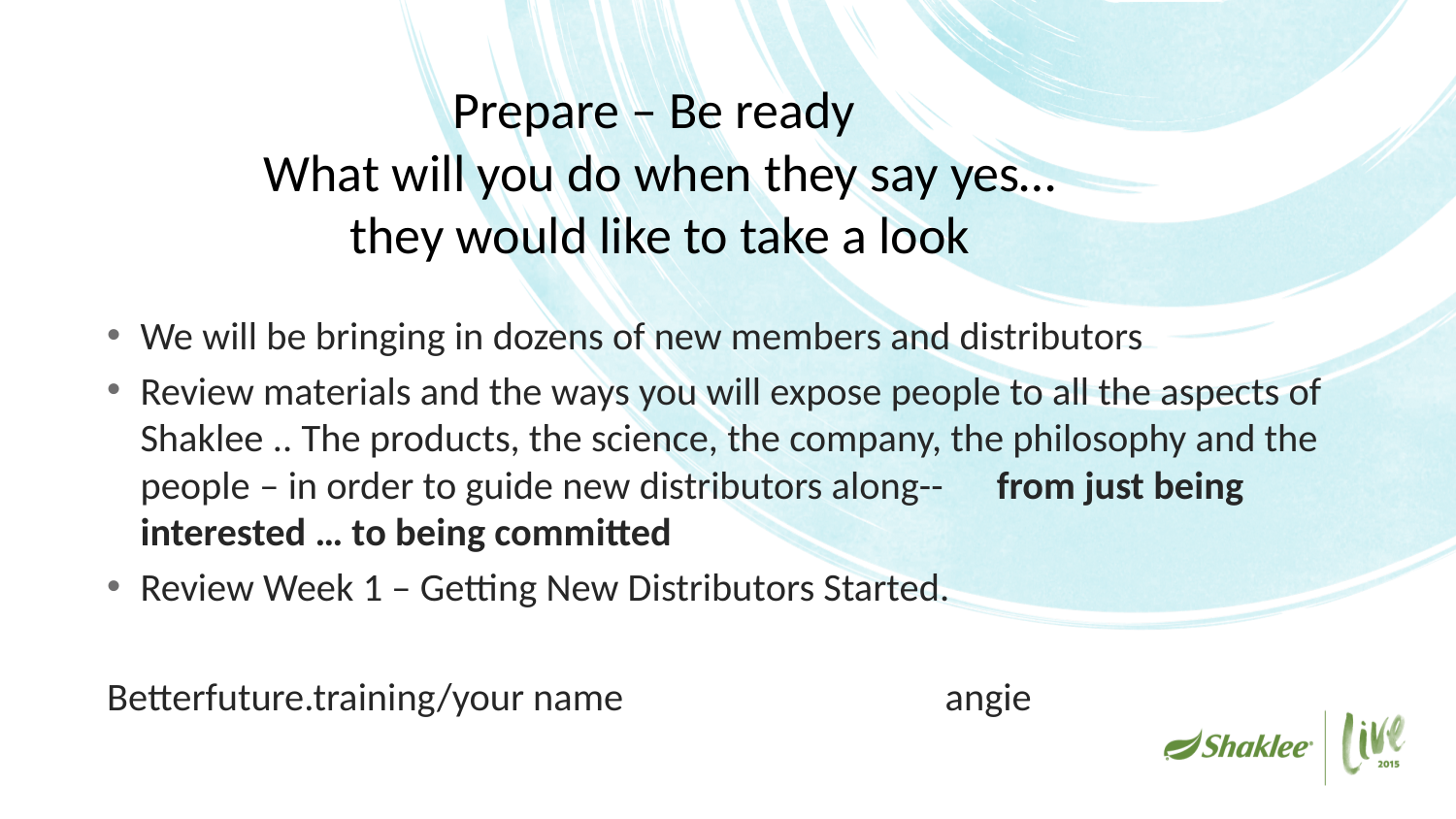

# Prepare – Be ready What will you do when they say yes… they would like to take a look
We will be bringing in dozens of new members and distributors
Review materials and the ways you will expose people to all the aspects of Shaklee .. The products, the science, the company, the philosophy and the people – in order to guide new distributors along--								 from just being interested … to being committed
Review Week 1 – Getting New Distributors Started.

		Betterfuture.training/your name                                    angie